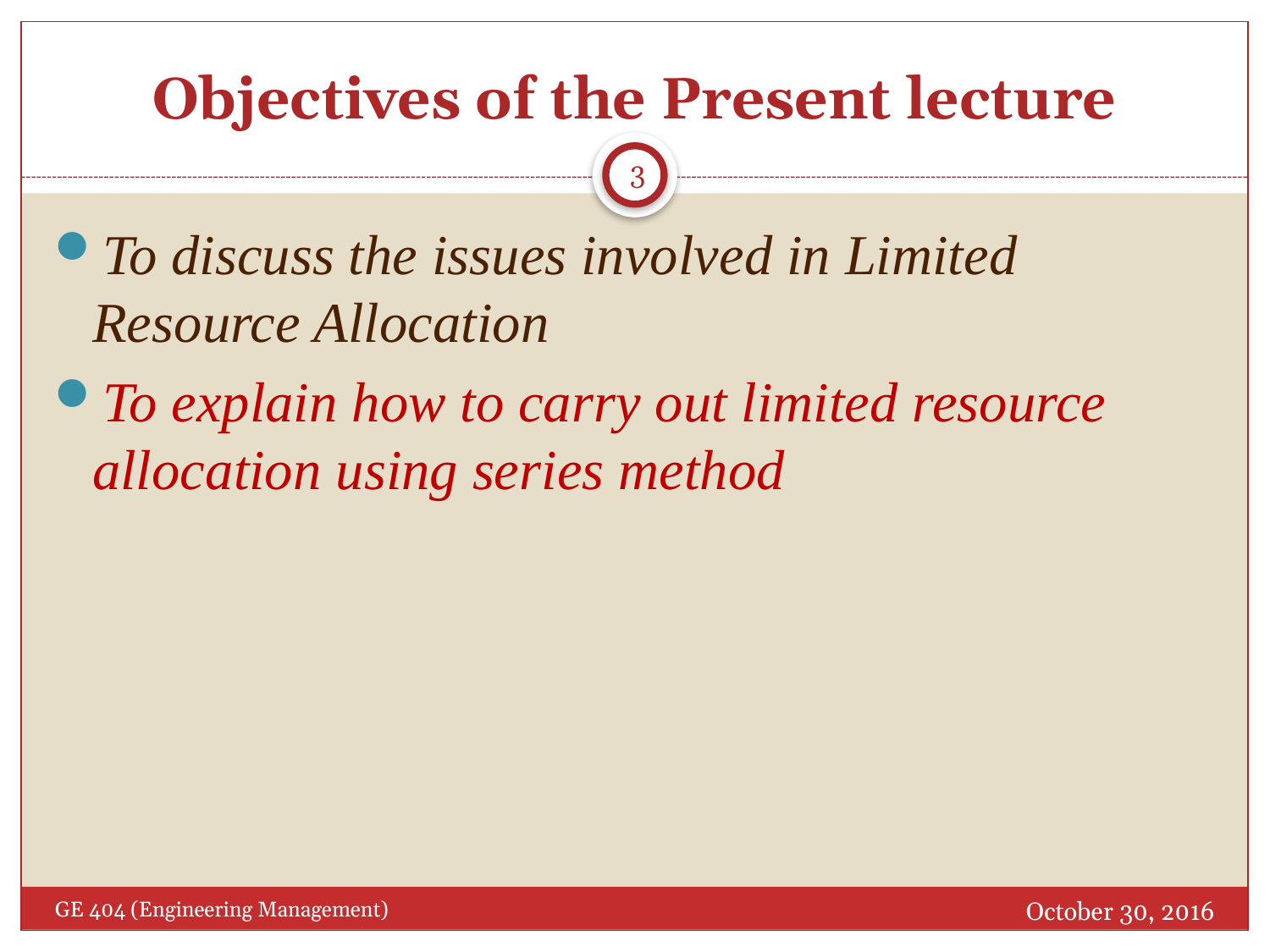

# Objectives of the Present lecture
3
To discuss the issues involved in Limited Resource Allocation
To explain how to carry out limited resource allocation using series method
October 30, 2016
GE 404 (Engineering Management)